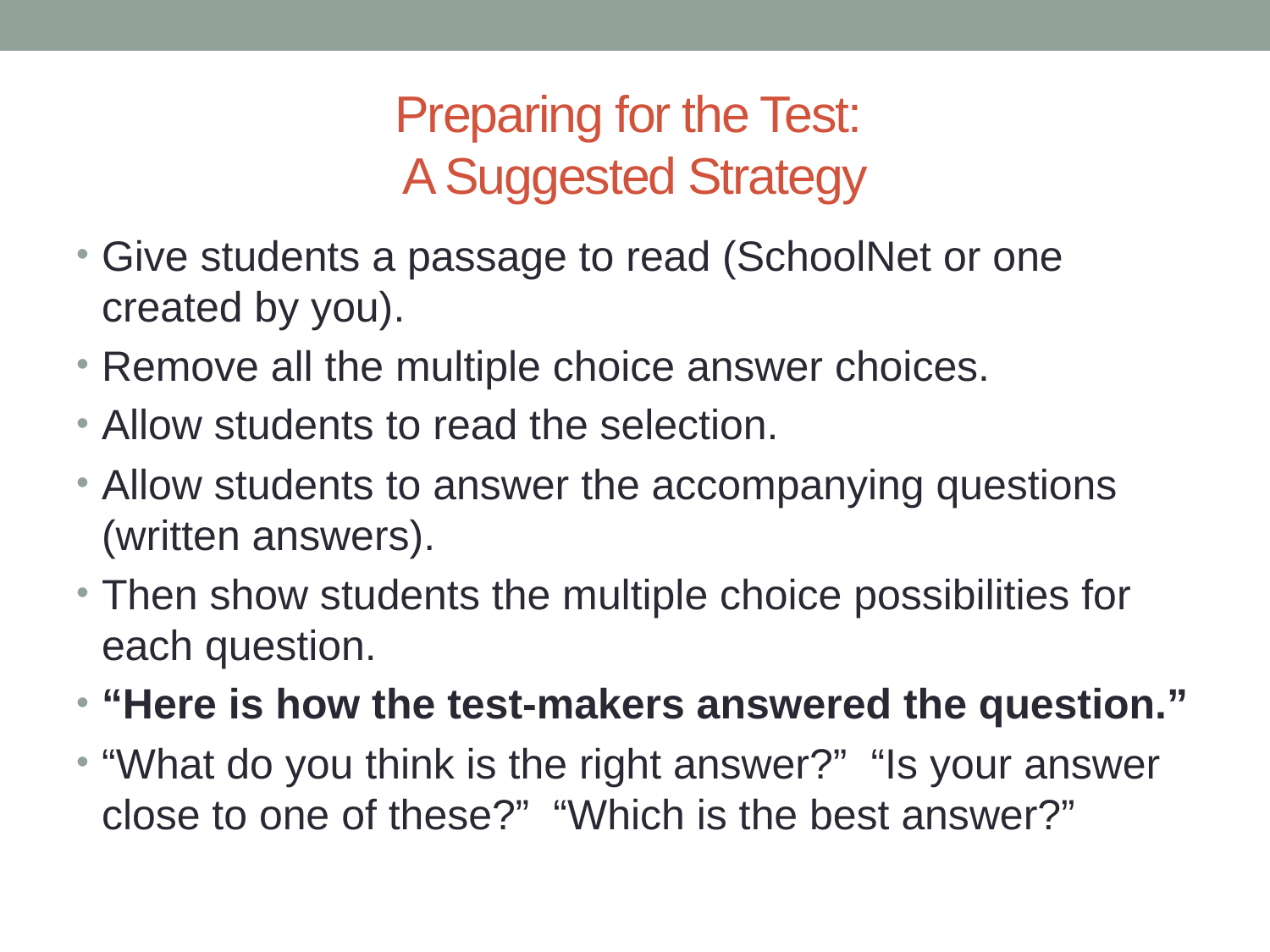

# Preparing for the Test: A Suggested Strategy
Give students a passage to read (SchoolNet or one created by you).
Remove all the multiple choice answer choices.
Allow students to read the selection.
Allow students to answer the accompanying questions (written answers).
Then show students the multiple choice possibilities for each question.
“Here is how the test-makers answered the question.”
“What do you think is the right answer?”  “Is your answer close to one of these?”  “Which is the best answer?”